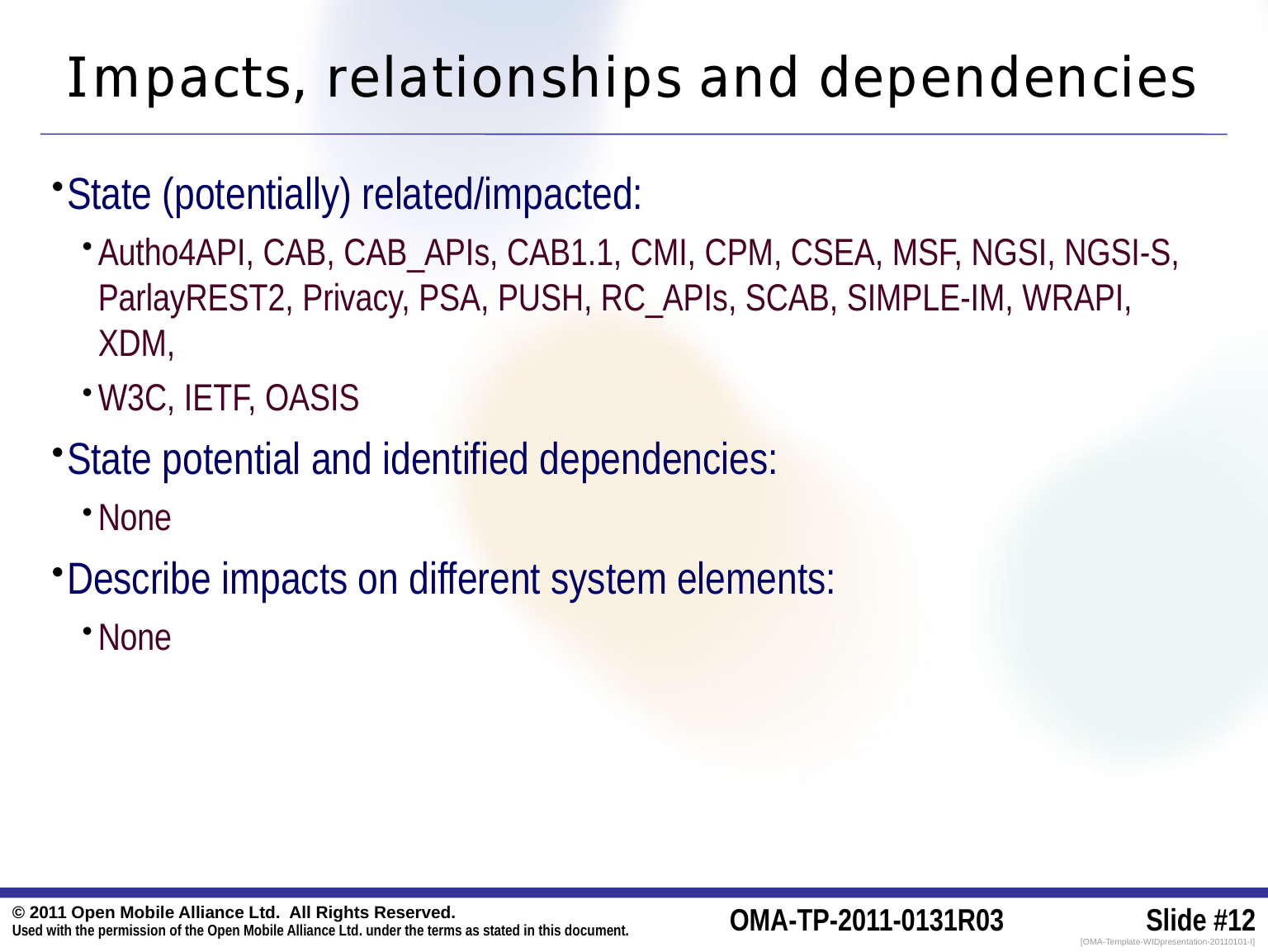

# Impacts, relationships and dependencies
State (potentially) related/impacted:
Autho4API, CAB, CAB_APIs, CAB1.1, CMI, CPM, CSEA, MSF, NGSI, NGSI-S, ParlayREST2, Privacy, PSA, PUSH, RC_APIs, SCAB, SIMPLE-IM, WRAPI, XDM,
W3C, IETF, OASIS
State potential and identified dependencies:
None
Describe impacts on different system elements:
None